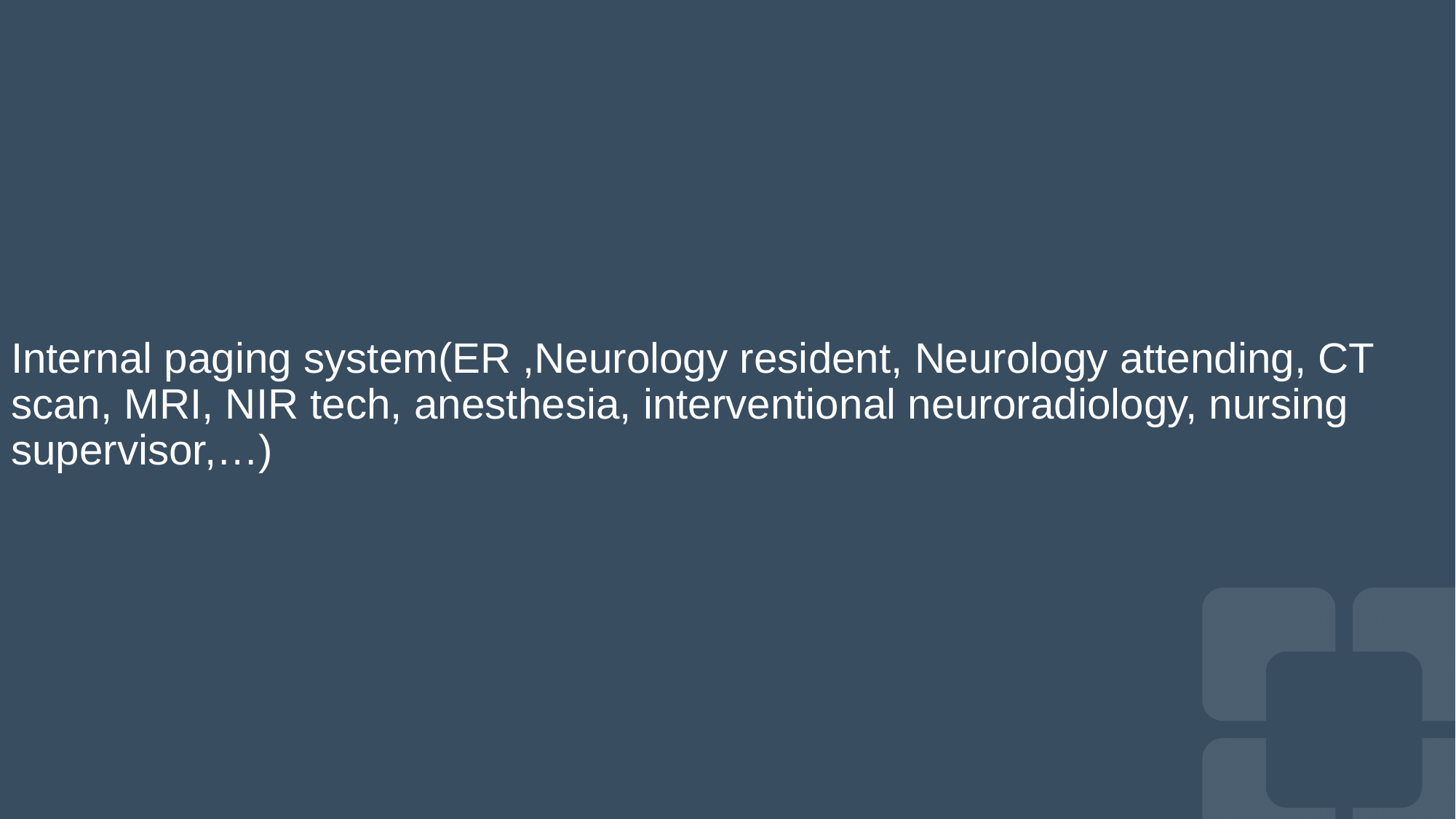

# Internal paging system(ER ,Neurology resident, Neurology attending, CT scan, MRI, NIR tech, anesthesia, interventional neuroradiology, nursing supervisor,…)